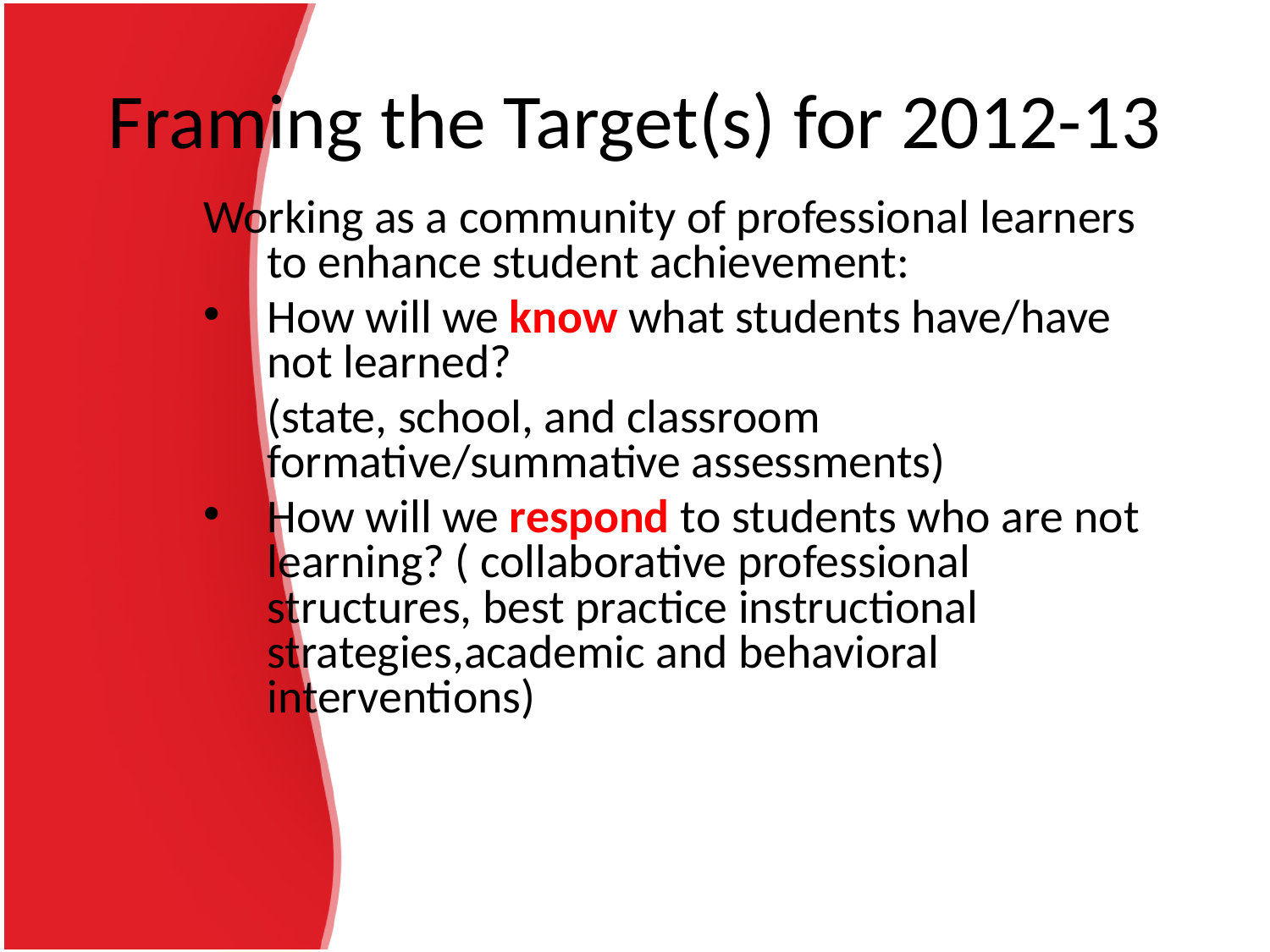

# Framing the Target(s) for 2012-13
Working as a community of professional learners to enhance student achievement:
How will we know what students have/have not learned?
	(state, school, and classroom formative/summative assessments)
How will we respond to students who are not learning? ( collaborative professional structures, best practice instructional strategies,academic and behavioral interventions)